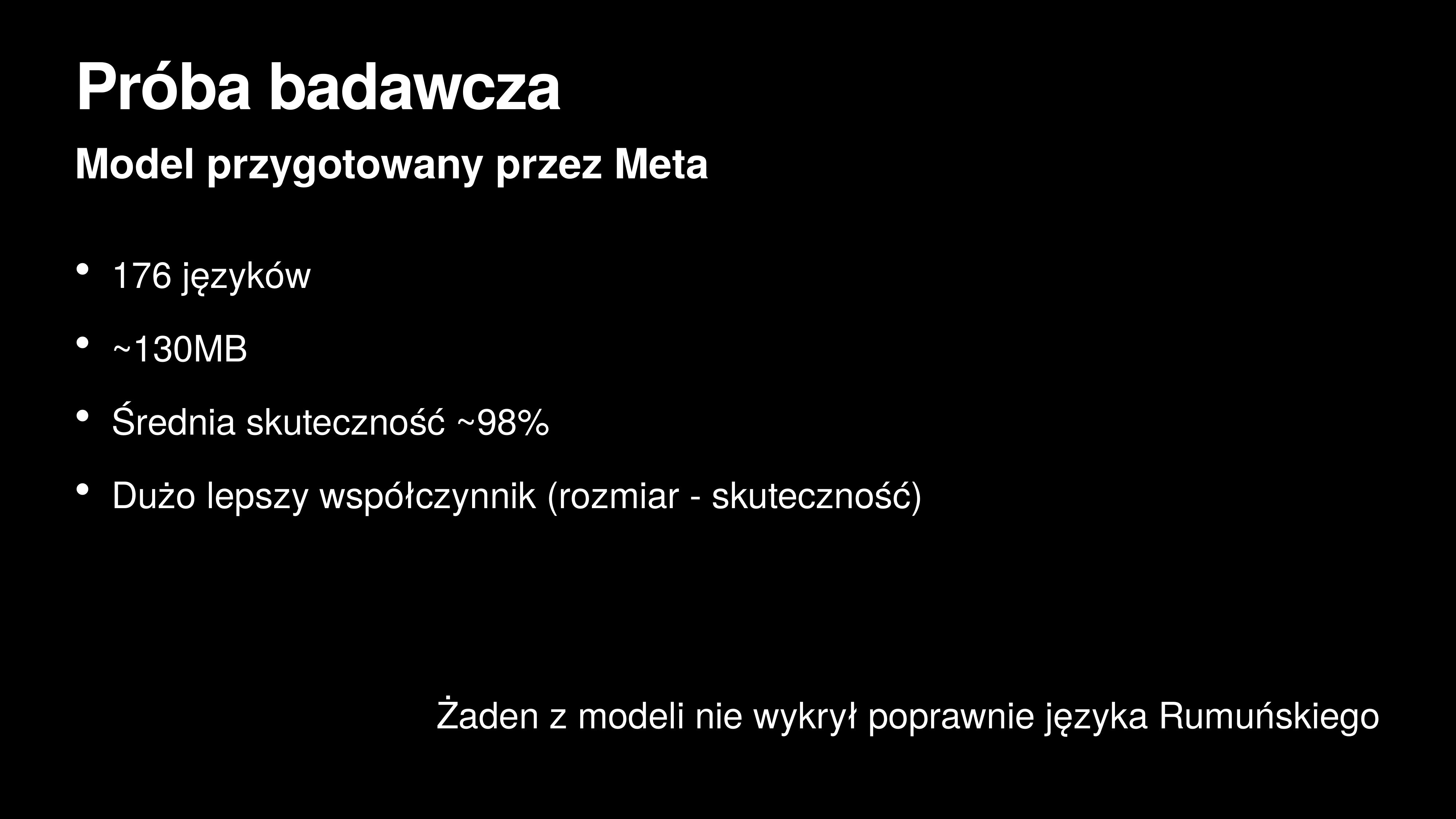

# Próba badawcza
Model przygotowany przez Meta
176 języków
~130MB
Średnia skuteczność ~98%
Dużo lepszy współczynnik (rozmiar - skuteczność)

Żaden z modeli nie wykrył poprawnie języka Rumuńskiego